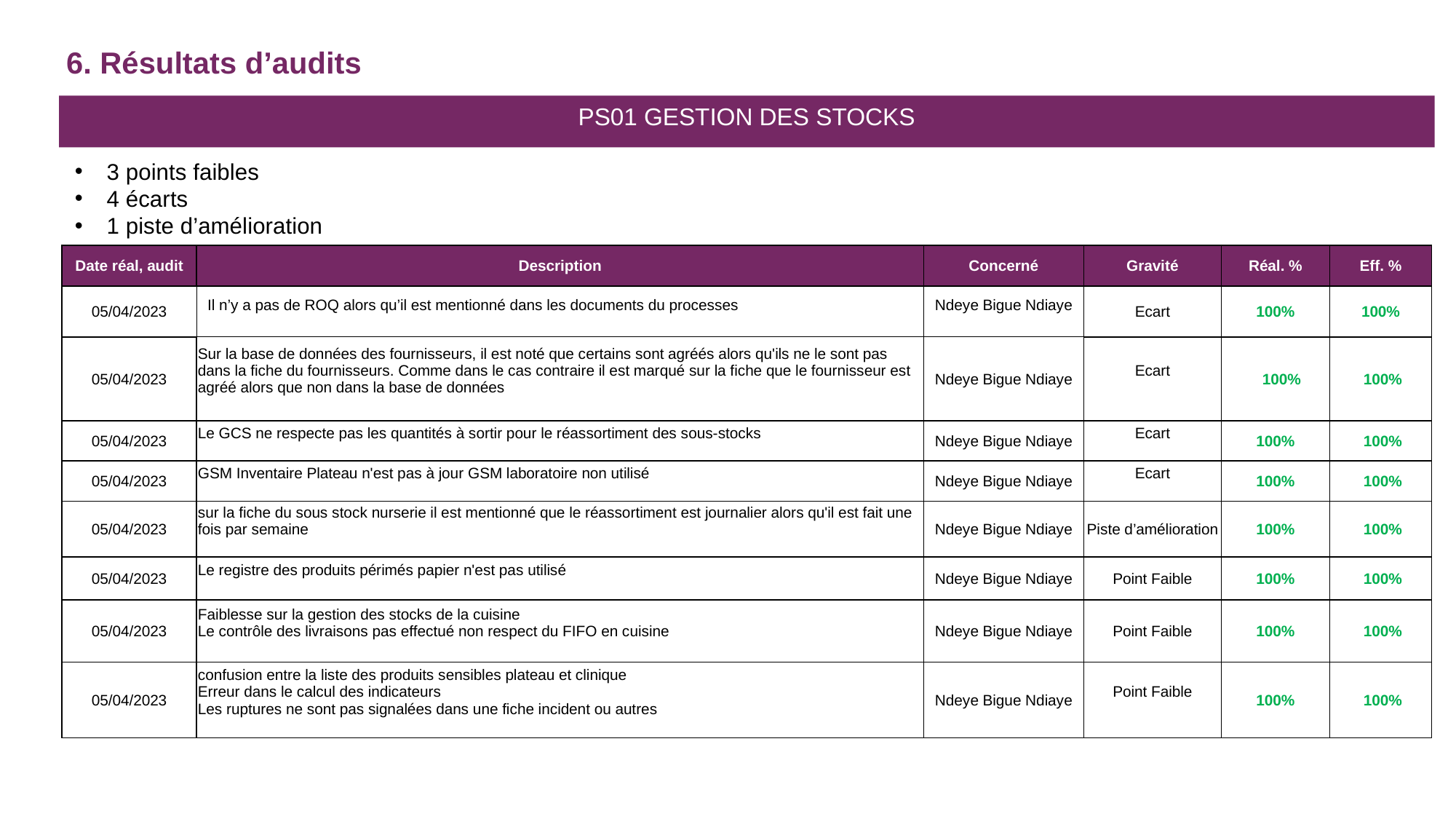

6. Résultats d’audits
PS01 GESTION DES STOCKS
3 points faibles
4 écarts
1 piste d’amélioration
| Date réal, audit | Description | Concerné | Gravité | Réal. % | Eff. % |
| --- | --- | --- | --- | --- | --- |
| 05/04/2023 | Il n’y a pas de ROQ alors qu’il est mentionné dans les documents du processes | Ndeye Bigue Ndiaye | Ecart | 100% | 100% |
| 05/04/2023 | Sur la base de données des fournisseurs, il est noté que certains sont agréés alors qu'ils ne le sont pas dans la fiche du fournisseurs. Comme dans le cas contraire il est marqué sur la fiche que le fournisseur est agréé alors que non dans la base de données | Ndeye Bigue Ndiaye | Ecart | 100% | 100% |
| 05/04/2023 | Le GCS ne respecte pas les quantités à sortir pour le réassortiment des sous-stocks | Ndeye Bigue Ndiaye | Ecart | 100% | 100% |
| 05/04/2023 | GSM Inventaire Plateau n'est pas à jour GSM laboratoire non utilisé | Ndeye Bigue Ndiaye | Ecart | 100% | 100% |
| 05/04/2023 | sur la fiche du sous stock nurserie il est mentionné que le réassortiment est journalier alors qu'il est fait une fois par semaine | Ndeye Bigue Ndiaye | Piste d’amélioration | 100% | 100% |
| 05/04/2023 | Le registre des produits périmés papier n'est pas utilisé | Ndeye Bigue Ndiaye | Point Faible | 100% | 100% |
| 05/04/2023 | Faiblesse sur la gestion des stocks de la cuisine Le contrôle des livraisons pas effectué non respect du FIFO en cuisine | Ndeye Bigue Ndiaye | Point Faible | 100% | 100% |
| 05/04/2023 | confusion entre la liste des produits sensibles plateau et clinique Erreur dans le calcul des indicateurs Les ruptures ne sont pas signalées dans une fiche incident ou autres | Ndeye Bigue Ndiaye | Point Faible | 100% | 100% |